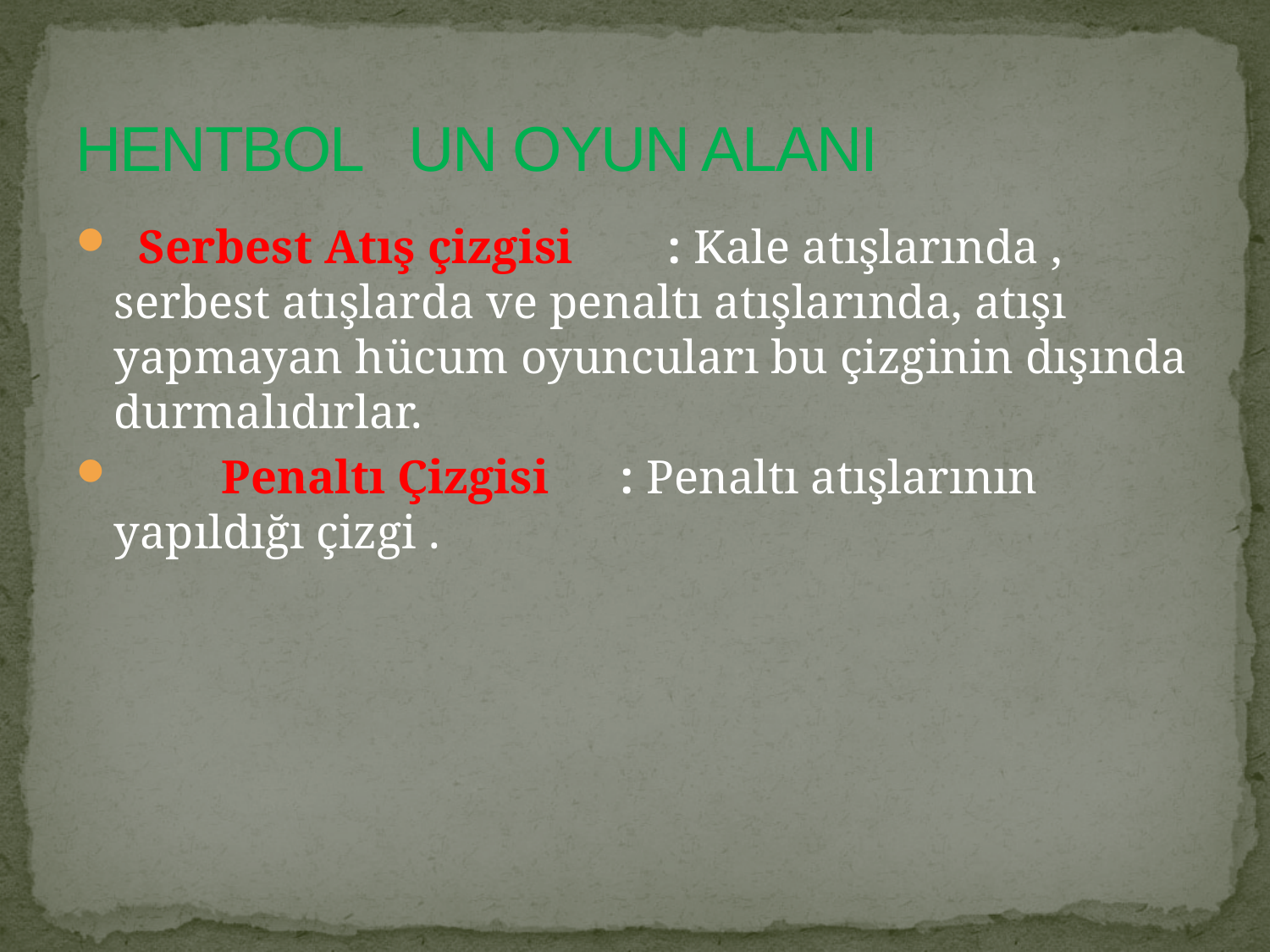

# HENTBOL   UN OYUN ALANI
  Serbest Atış çizgisi        : Kale atışlarında , serbest atışlarda ve penaltı atışlarında, atışı yapmayan hücum oyuncuları bu çizginin dışında durmalıdırlar.
         Penaltı Çizgisi      : Penaltı atışlarının yapıldığı çizgi .